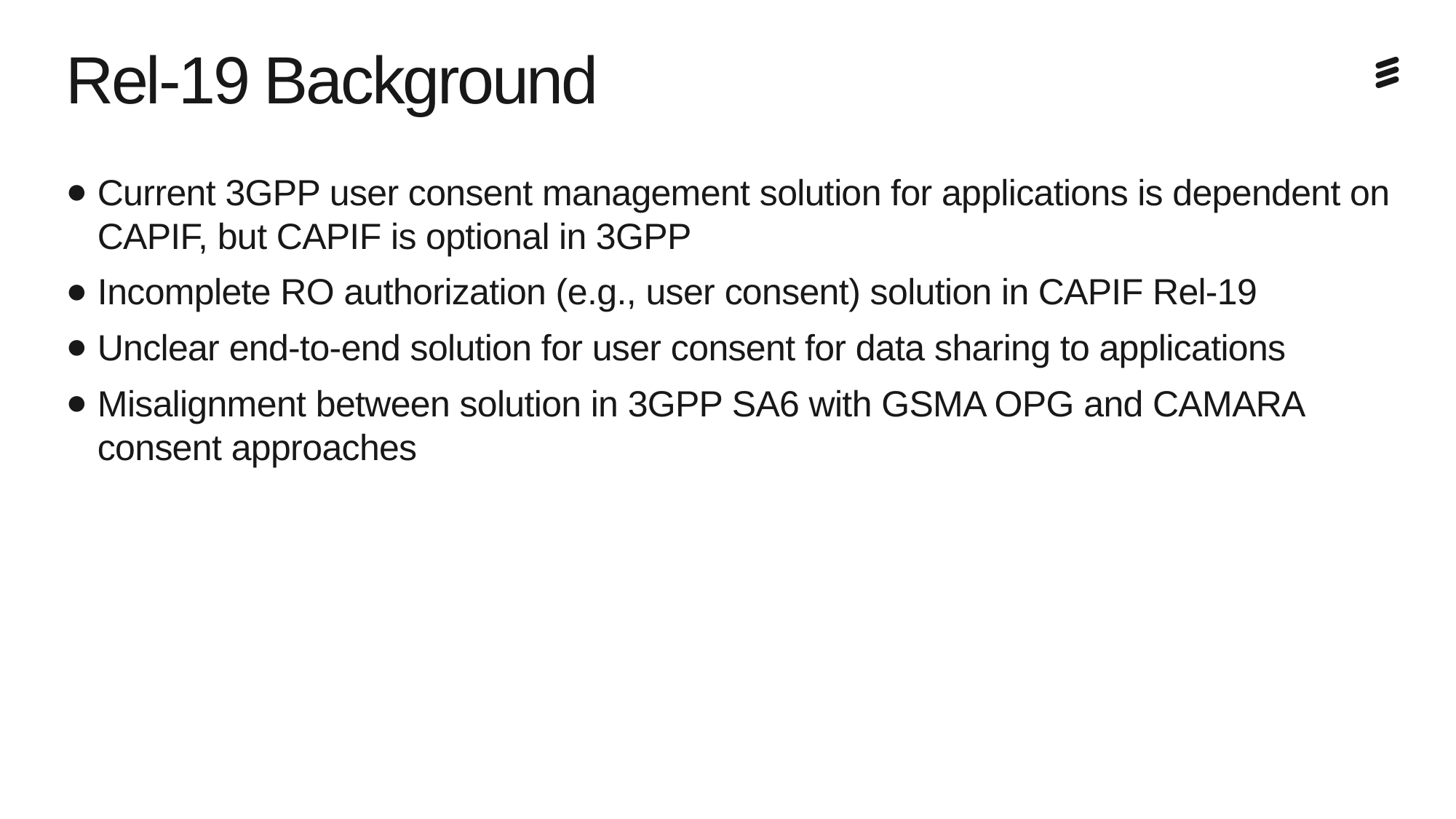

# Rel-19 Background
Current 3GPP user consent management solution for applications is dependent on CAPIF, but CAPIF is optional in 3GPP
Incomplete RO authorization (e.g., user consent) solution in CAPIF Rel-19
Unclear end-to-end solution for user consent for data sharing to applications
Misalignment between solution in 3GPP SA6 with GSMA OPG and CAMARA consent approaches